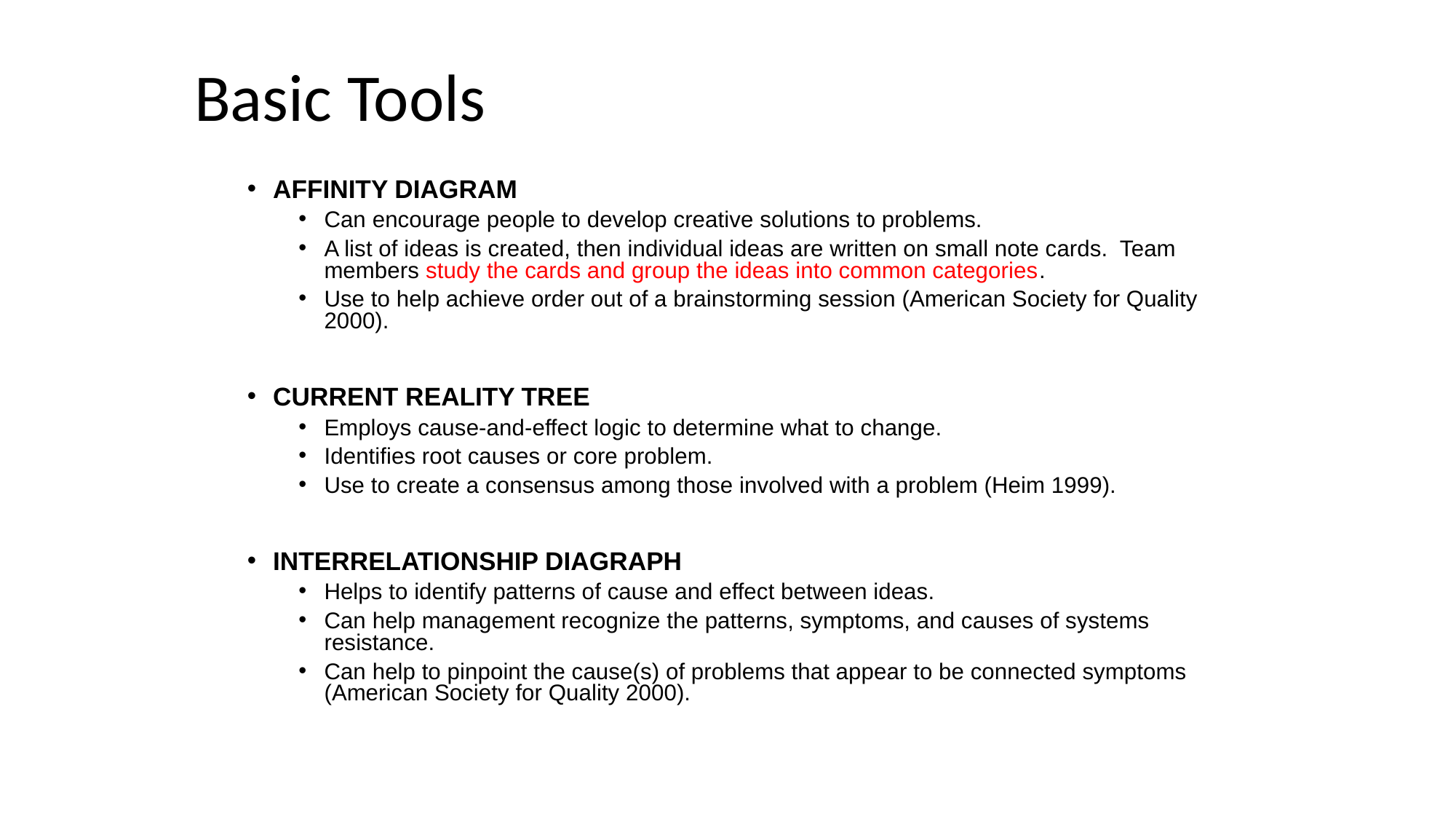

Basic Tools
AFFINITY DIAGRAM
Can encourage people to develop creative solutions to problems.
A list of ideas is created, then individual ideas are written on small note cards.  Team members study the cards and group the ideas into common categories.
Use to help achieve order out of a brainstorming session (American Society for Quality 2000).

CURRENT REALITY TREE
Employs cause-and-effect logic to determine what to change.
Identifies root causes or core problem.
Use to create a consensus among those involved with a problem (Heim 1999).

INTERRELATIONSHIP DIAGRAPH
Helps to identify patterns of cause and effect between ideas.
Can help management recognize the patterns, symptoms, and causes of systems resistance.
Can help to pinpoint the cause(s) of problems that appear to be connected symptoms (American Society for Quality 2000).